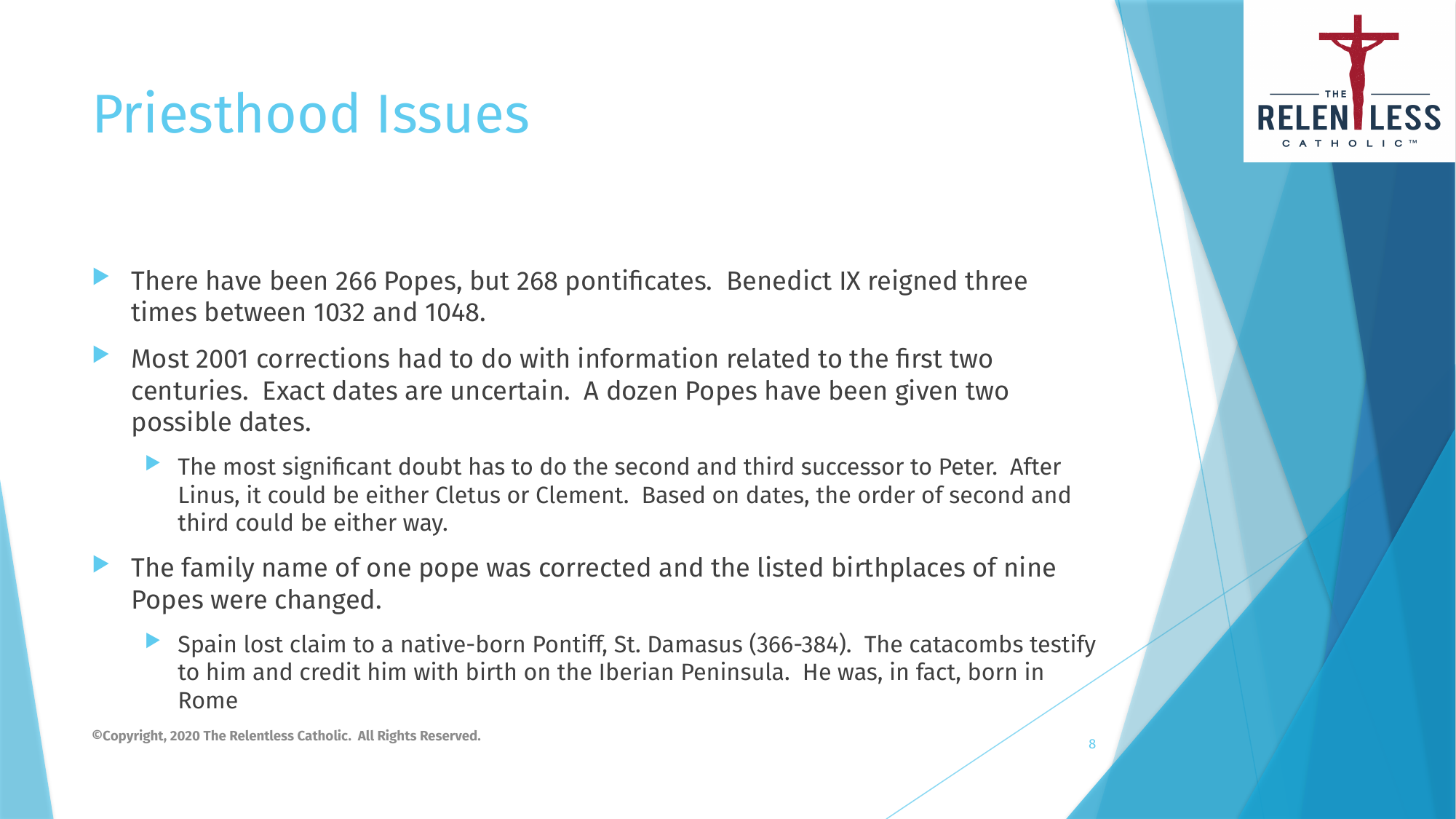

# Priesthood Issues
There have been 266 Popes, but 268 pontificates.  Benedict IX reigned three times between 1032 and 1048.
Most 2001 corrections had to do with information related to the first two centuries.  Exact dates are uncertain.  A dozen Popes have been given two possible dates.
The most significant doubt has to do the second and third successor to Peter.  After Linus, it could be either Cletus or Clement.  Based on dates, the order of second and third could be either way.
The family name of one pope was corrected and the listed birthplaces of nine Popes were changed.
Spain lost claim to a native-born Pontiff, St. Damasus (366-384).  The catacombs testify to him and credit him with birth on the Iberian Peninsula.  He was, in fact, born in Rome

©Copyright, 2020 The Relentless Catholic.  All Rights Reserved.

8